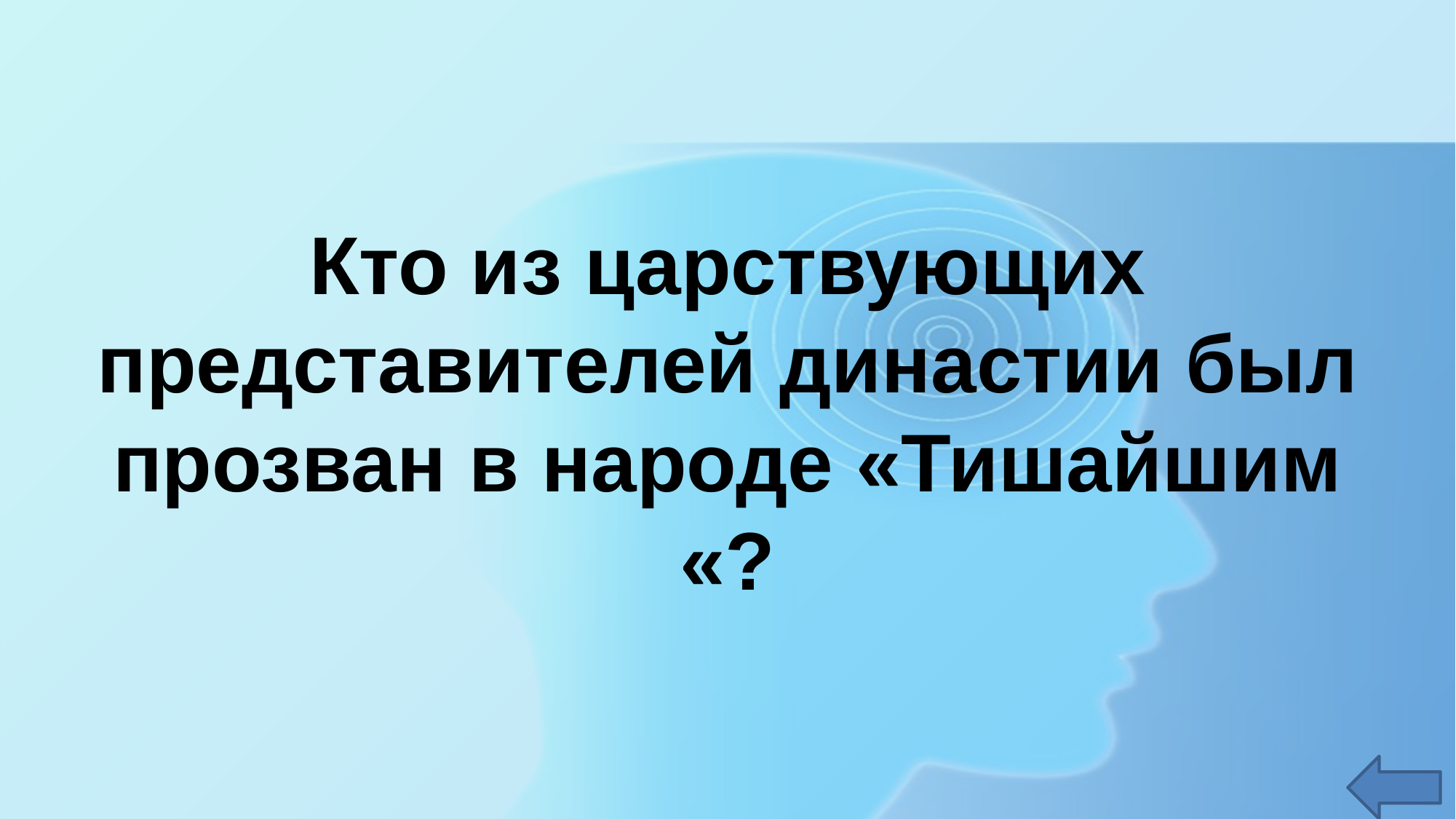

# Кто из царствующих представителей династии был прозван в народе «Тишайшим «?